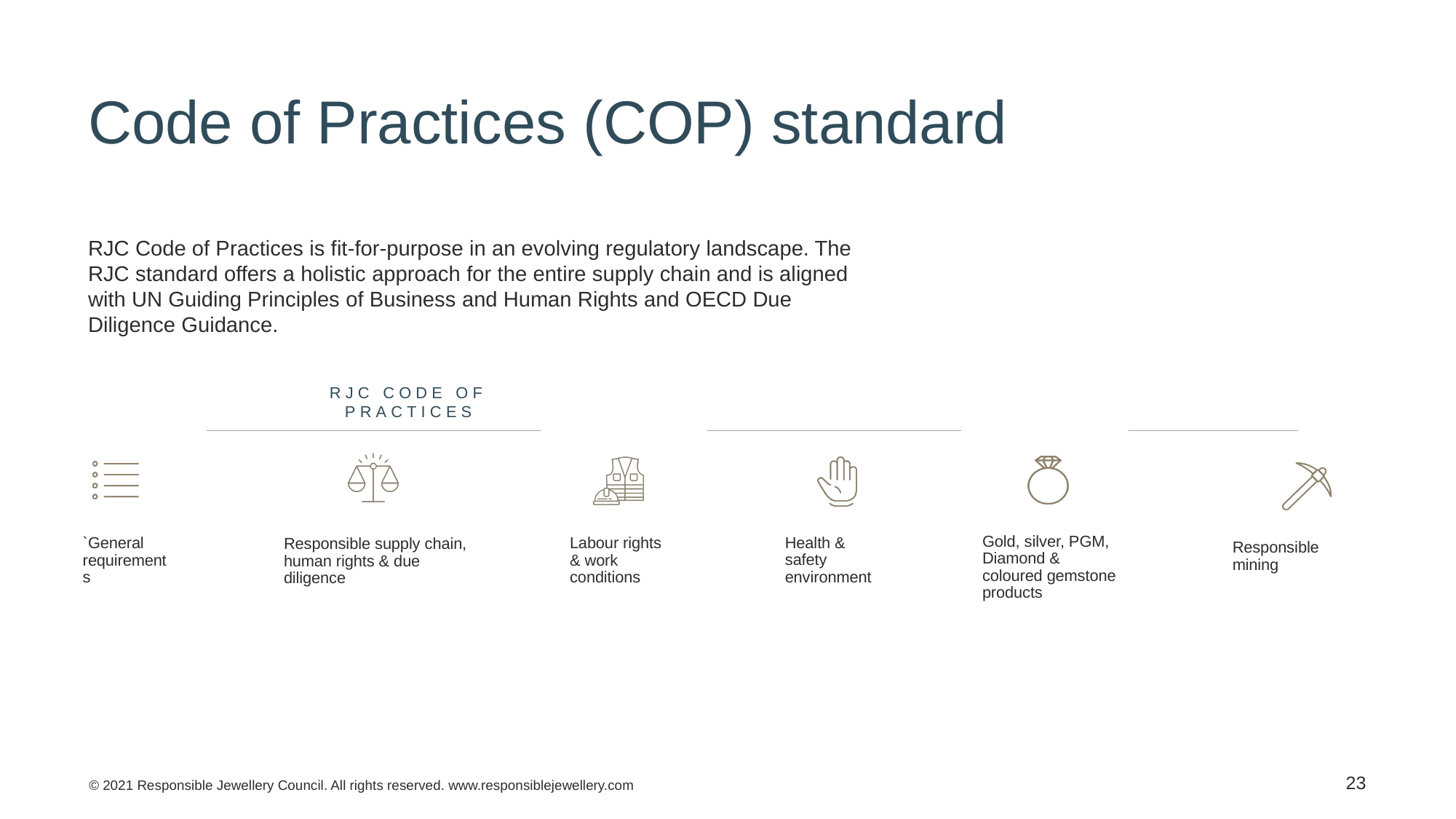

# Code of Practices (COP) standard
23